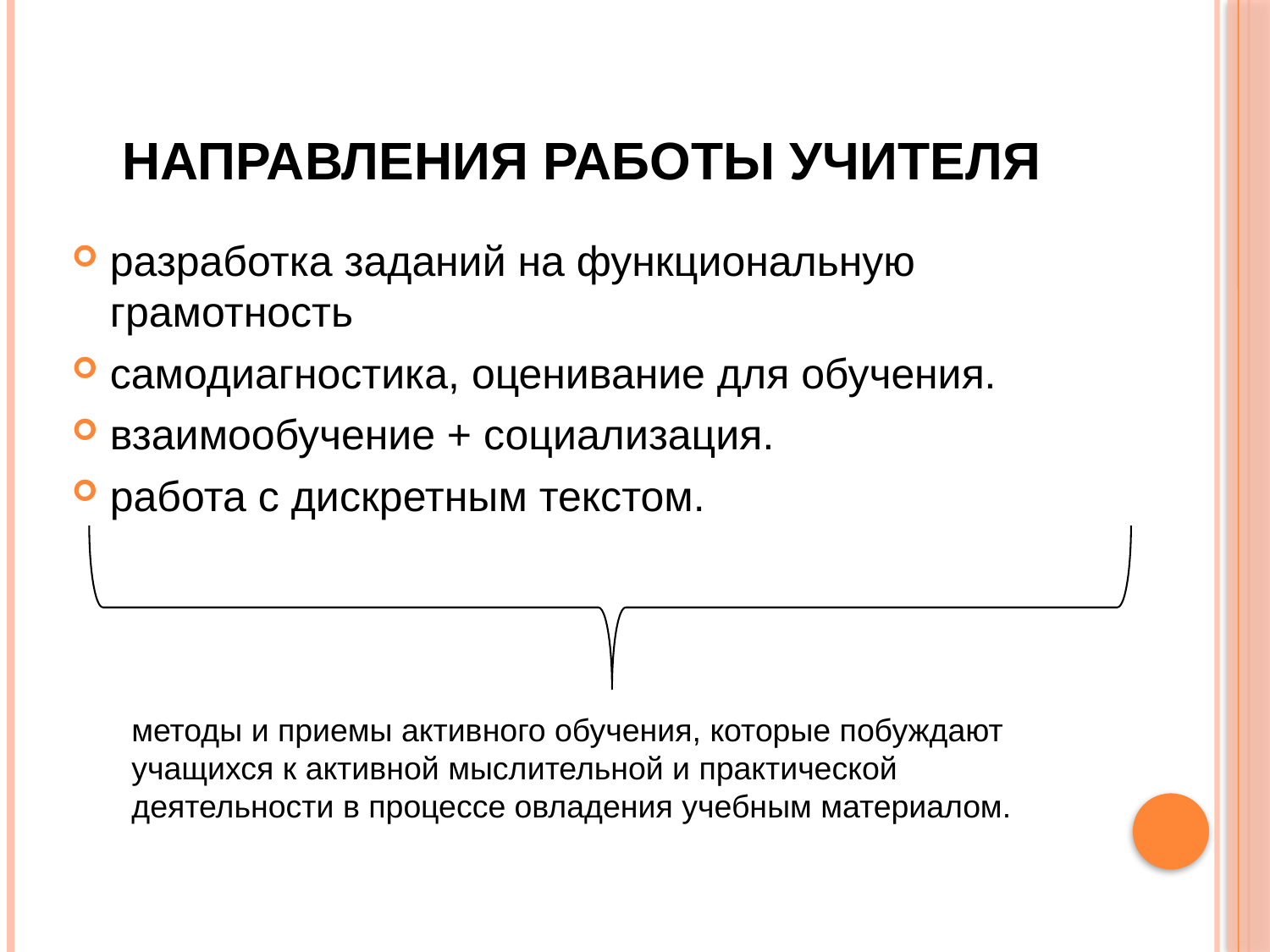

# Направления работы учителя

разработка заданий на функциональную грамотность
самодиагностика, оценивание для обучения.
взаимообучение + социализация.
работа с дискретным текстом.

методы и приемы активного обучения, которые побуждают учащихся к активной мыслительной и практической деятельности в процессе овладения учебным материалом.